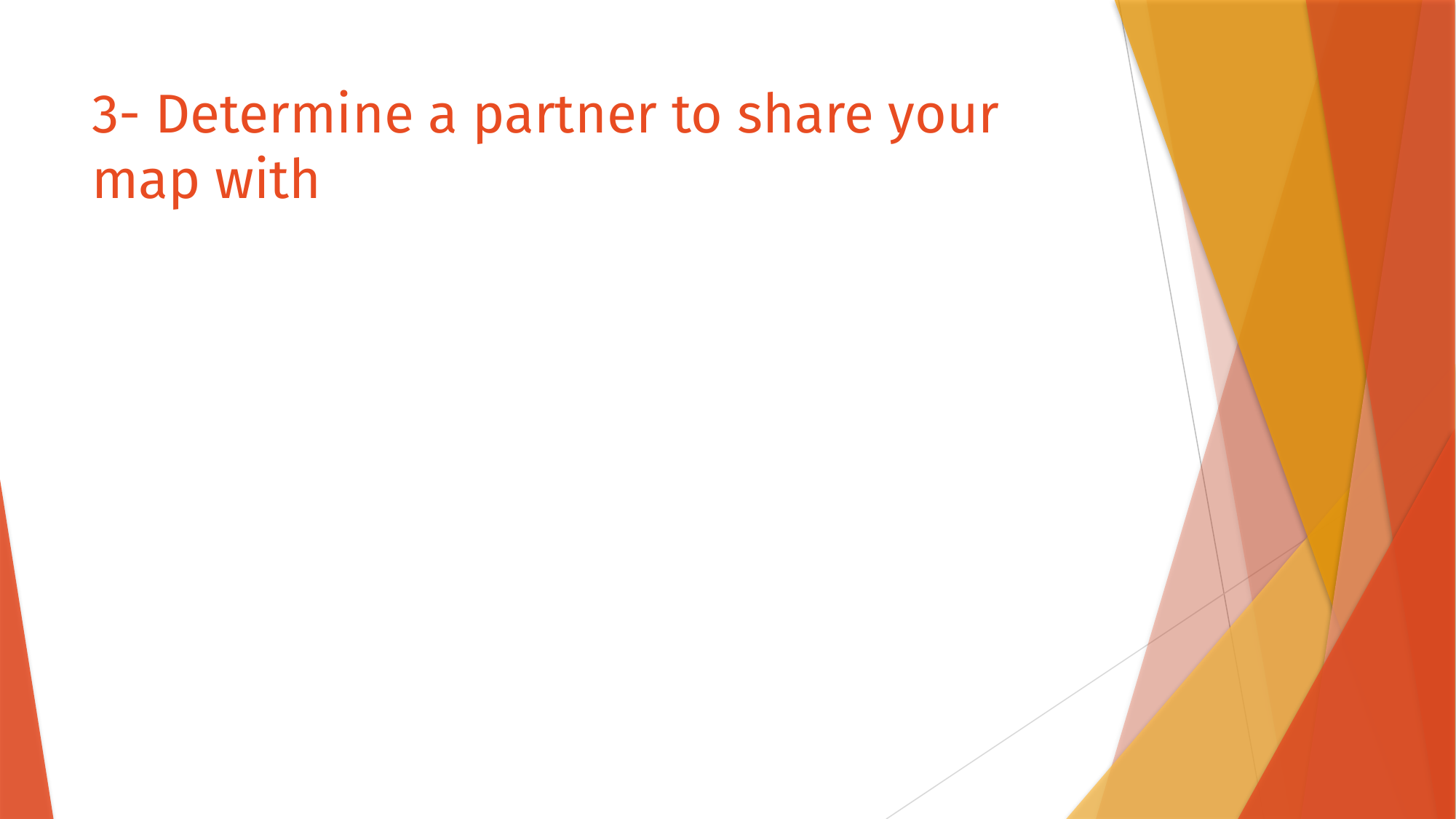

# 3- Determine a partner to share your map with